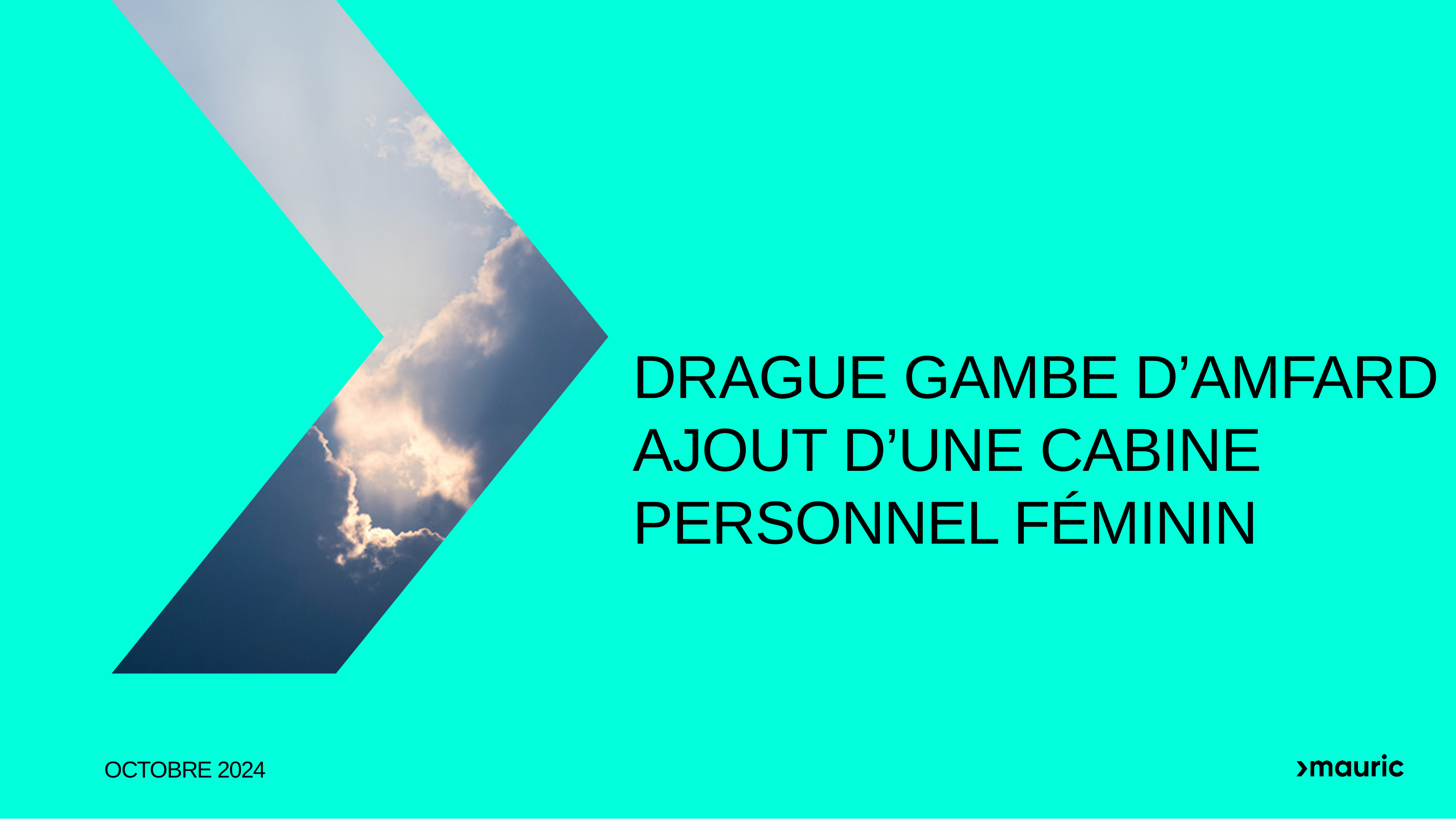

DRAGUE GAMBE d’AMFARD
Ajout d’UNE CABINE PERSONNEL FÉMININ
OCTOBRE 2024